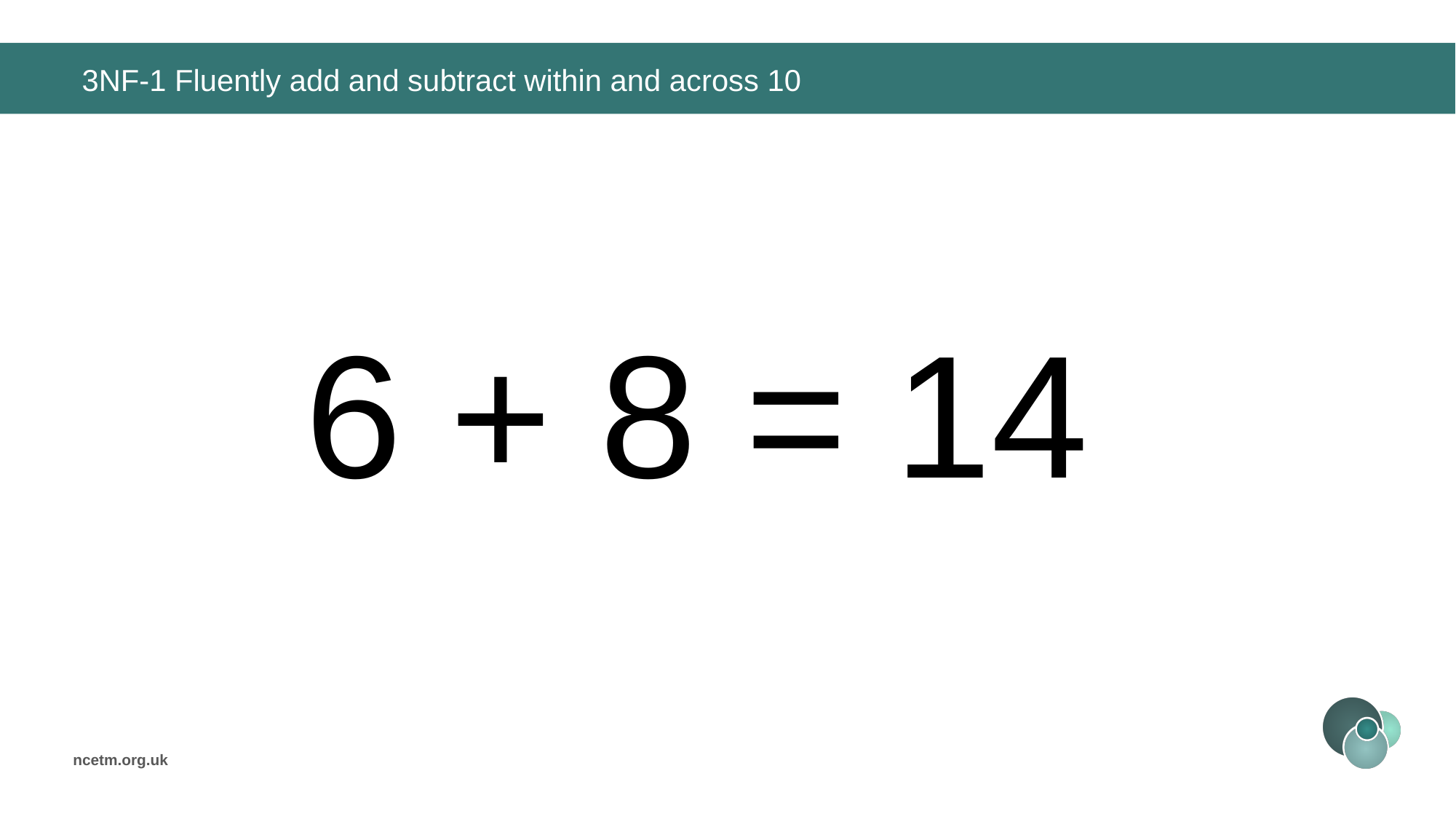

# 3NF-1 Fluently add and subtract within and across 10
6 + 8 =
14